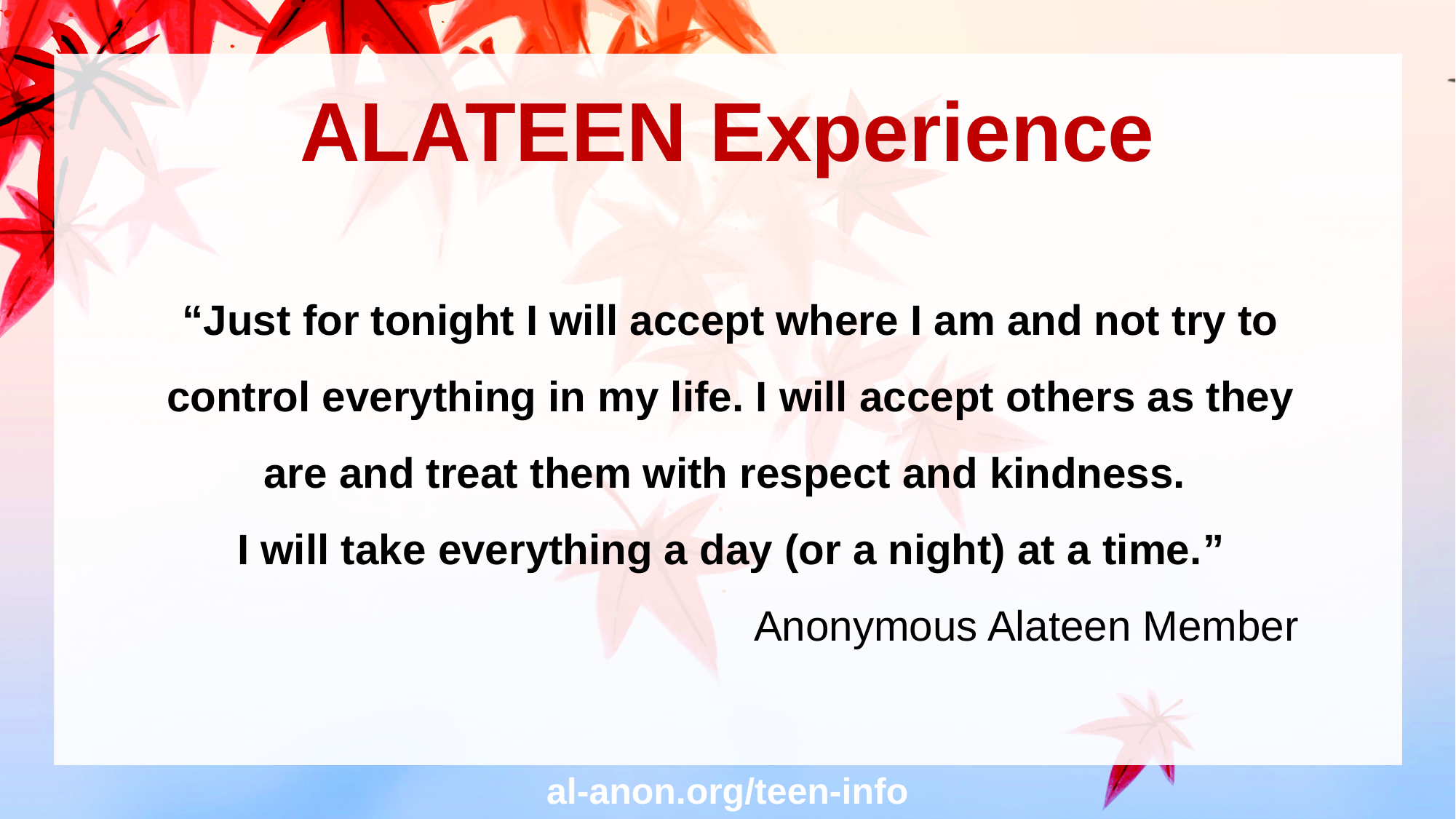

# ALATEEN Experience
“Just for tonight I will accept where I am and not try to control everything in my life. I will accept others as they are and treat them with respect and kindness.
I will take everything a day (or a night) at a time.”
Anonymous Alateen Member
al-anon.org/teen-info